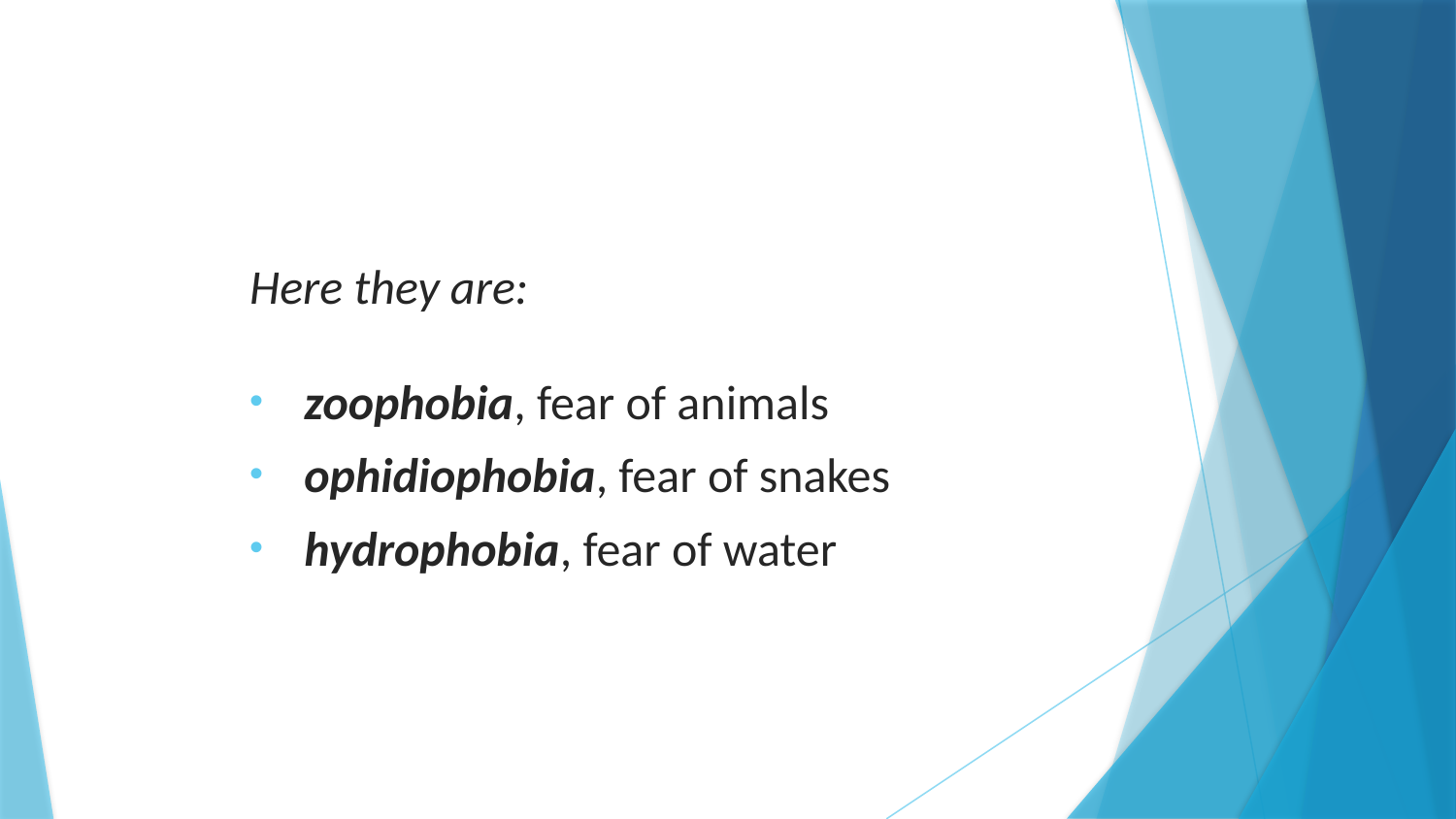

Here they are:
zoophobia, fear of animals
ophidiophobia, fear of snakes
hydrophobia, fear of water